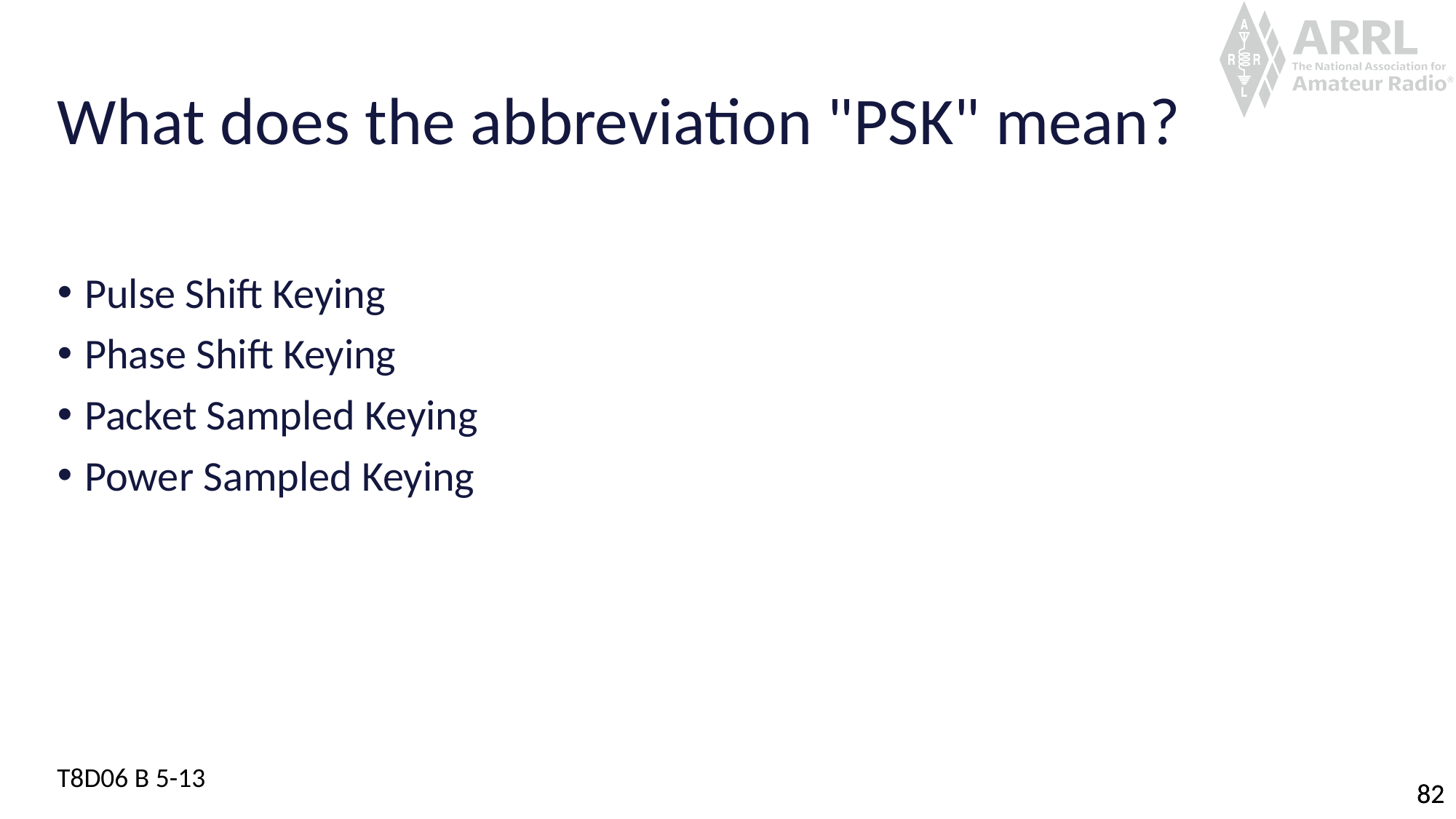

# What does the abbreviation "PSK" mean?
Pulse Shift Keying
Phase Shift Keying
Packet Sampled Keying
Power Sampled Keying
T8D06 B 5-13